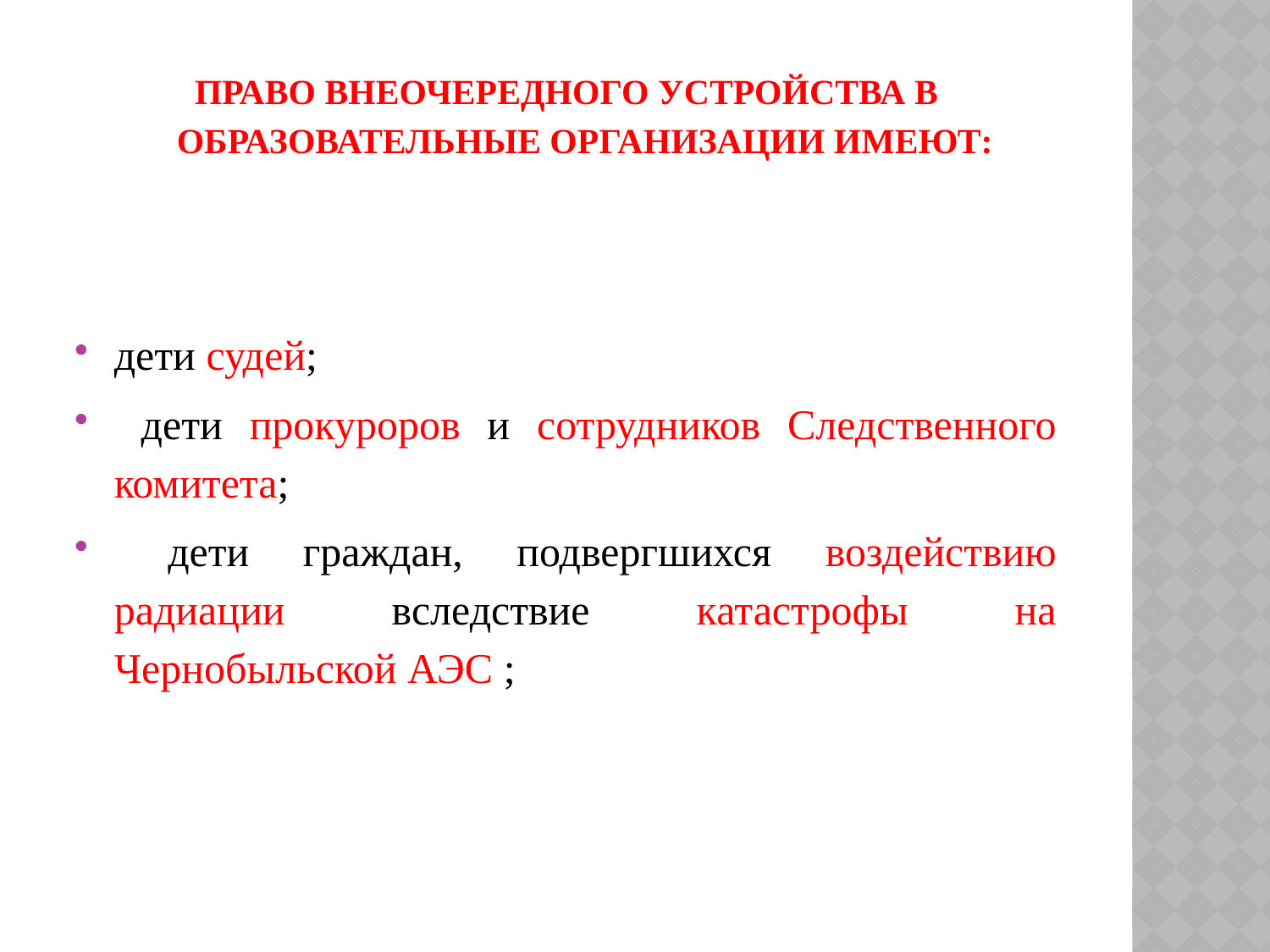

# Право внеочередного устройства в образовательные организации имеют:

дети судей;
 дети прокуроров и сотрудников Следственного комитета;
 дети граждан, подвергшихся воздействию радиации вследствие катастрофы на Чернобыльской АЭС ;